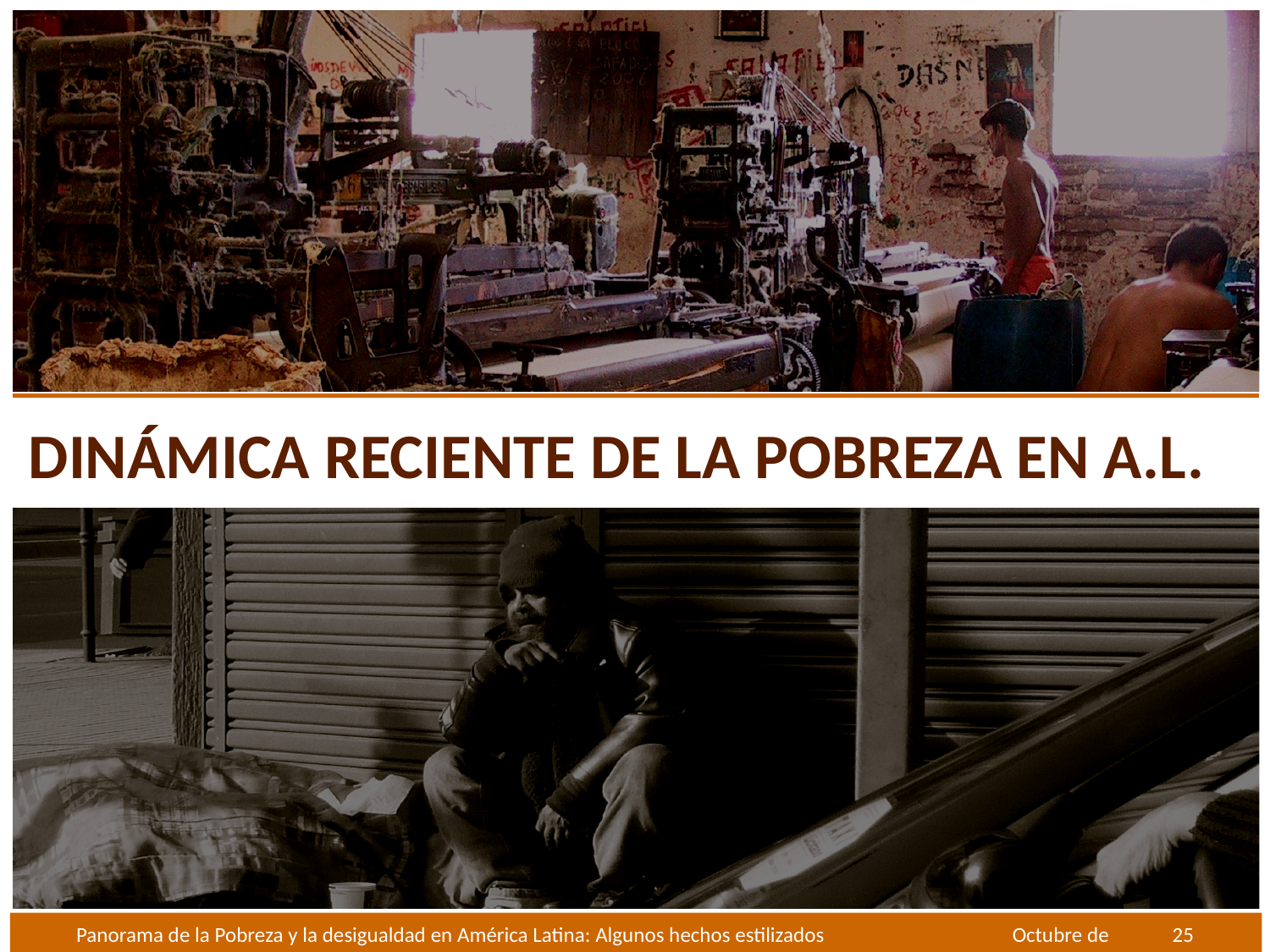

# DINÁMICA RECIENTE DE LA POBREZA EN A.L.
Panorama de la Pobreza y la desigualdad en América Latina: Algunos hechos estilizados
Octubre de 2012
25